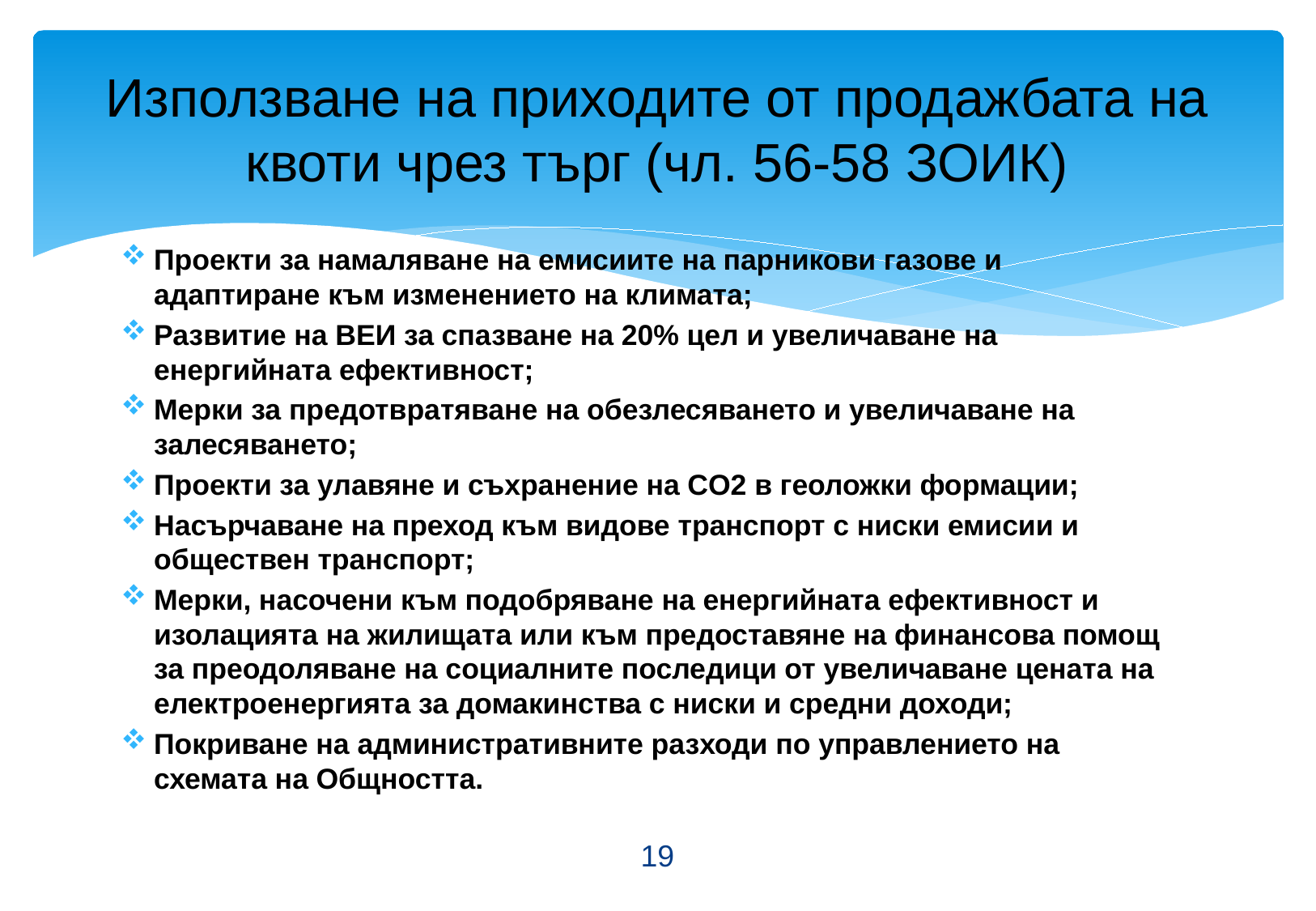

# Използване на приходите от продажбата на квоти чрез търг (чл. 56-58 ЗОИК)
Проекти за намаляване на емисиите на парникови газове и адаптиране към изменението на климата;
Развитие на ВЕИ за спазване на 20% цел и увеличаване на енергийната ефективност;
Мерки за предотвратяване на обезлесяването и увеличаване на залесяването;
Проекти за улавяне и съхранение на CO2 в геоложки формации;
Насърчаване на преход към видове транспорт с ниски емисии и обществен транспорт;
Мерки, насочени към подобряване на енергийната ефективност и изолацията на жилищата или към предоставяне на финансова помощ за преодоляване на социалните последици от увеличаване цената на електроенергията за домакинства с ниски и средни доходи;
Покриване на административните разходи по управлението на схемата на Общността.

19